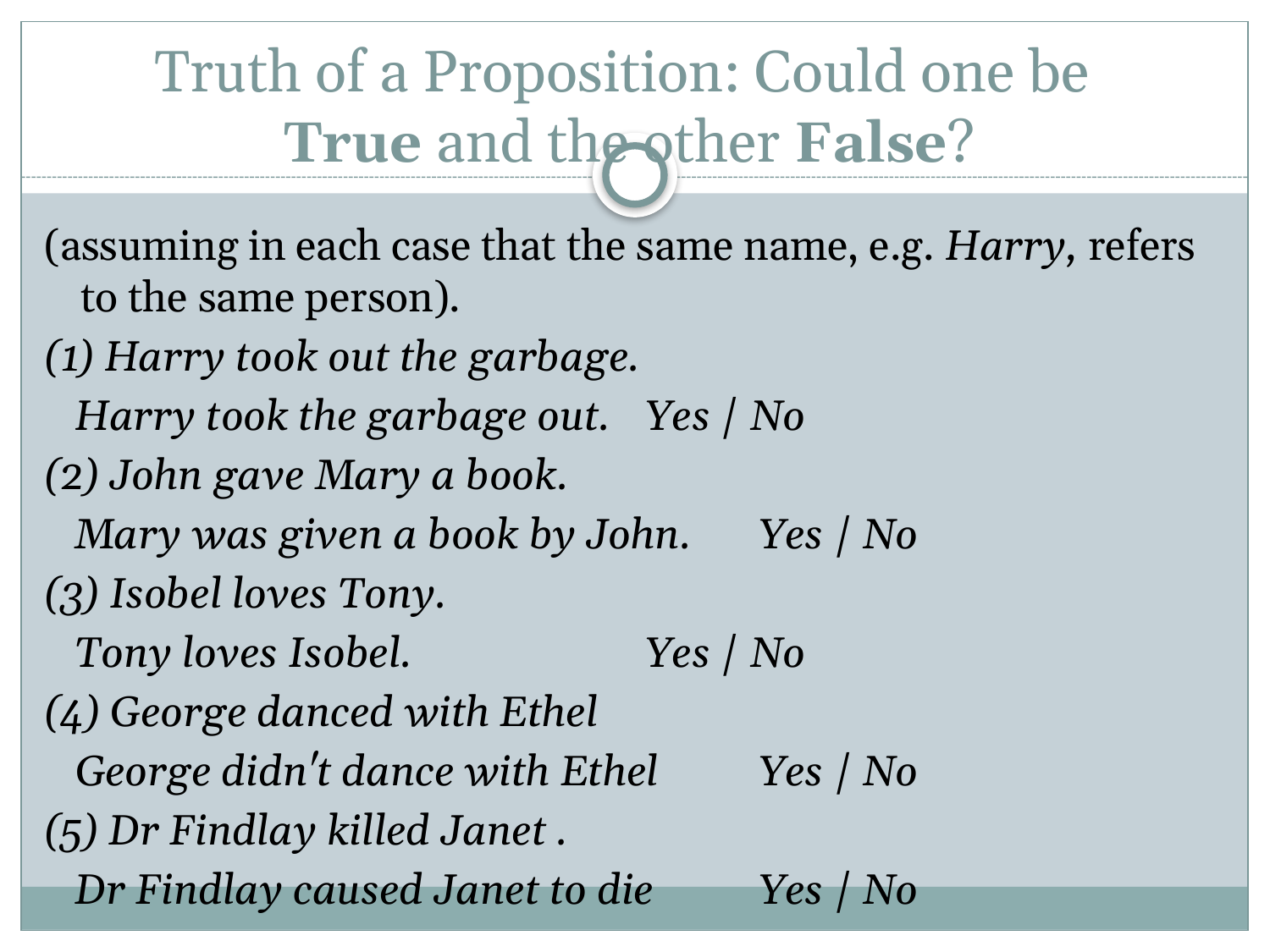

# Truth of a Proposition: Could one be True and the other False?
(assuming in each case that the same name, e.g. Harry, refers to the same person).
(1) Harry took out the garbage.
   Harry took the garbage out. 	Yes / No
(2) John gave Mary a book.
   Mary was given a book by John.	Yes / No
(3) Isobel loves Tony.
   Tony loves Isobel.                     	Yes / No
(4) George danced with Ethel
   George didn't dance with Ethel 	Yes / No
(5) Dr Findlay killed Janet .
   Dr Findlay caused Janet to die 	Yes / No